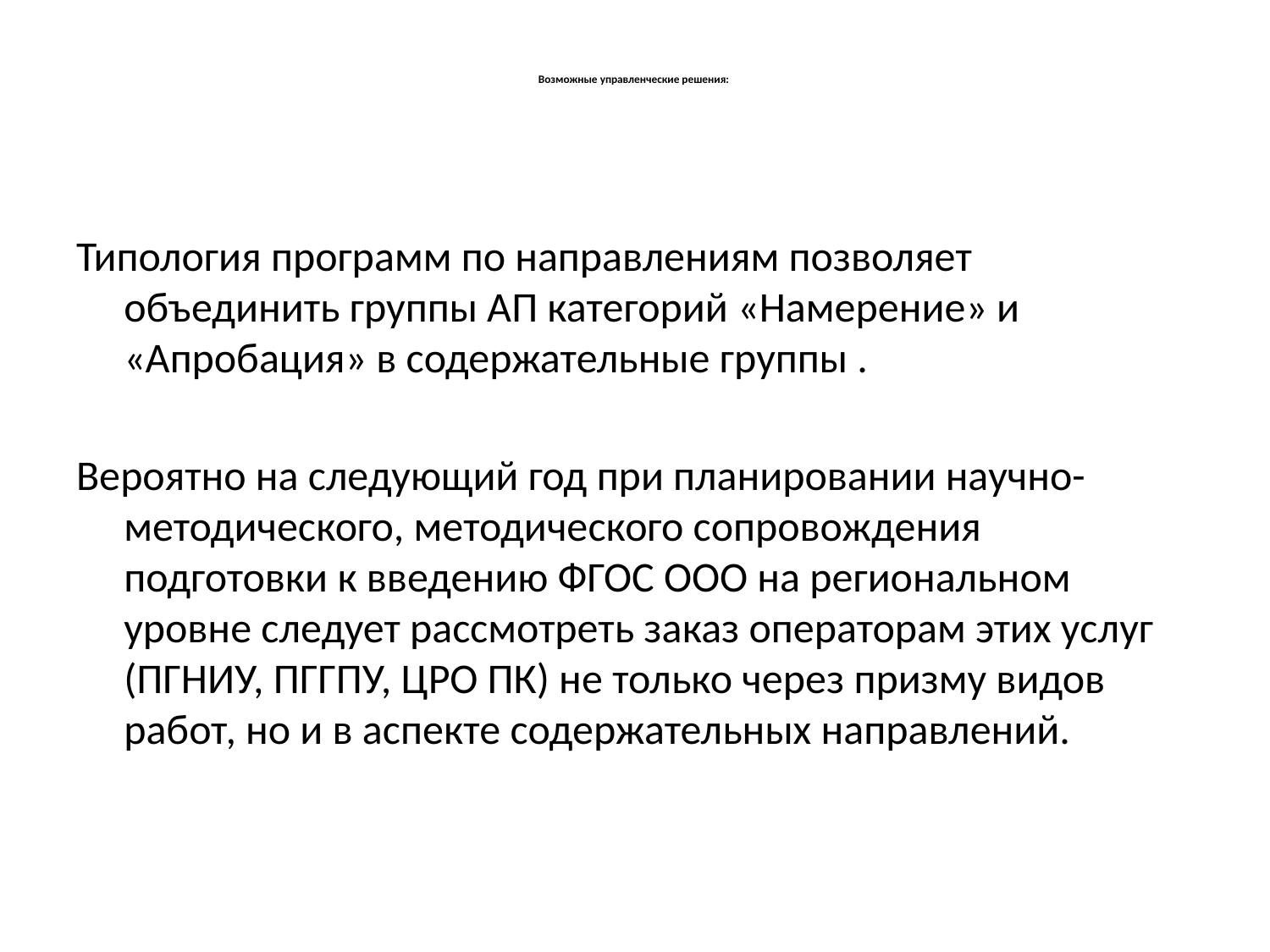

# Возможные управленческие решения:
Типология программ по направлениям позволяет объединить группы АП категорий «Намерение» и «Апробация» в содержательные группы .

Вероятно на следующий год при планировании научно-методического, методического сопровождения подготовки к введению ФГОС ООО на региональном уровне следует рассмотреть заказ операторам этих услуг (ПГНИУ, ПГГПУ, ЦРО ПК) не только через призму видов работ, но и в аспекте содержательных направлений.